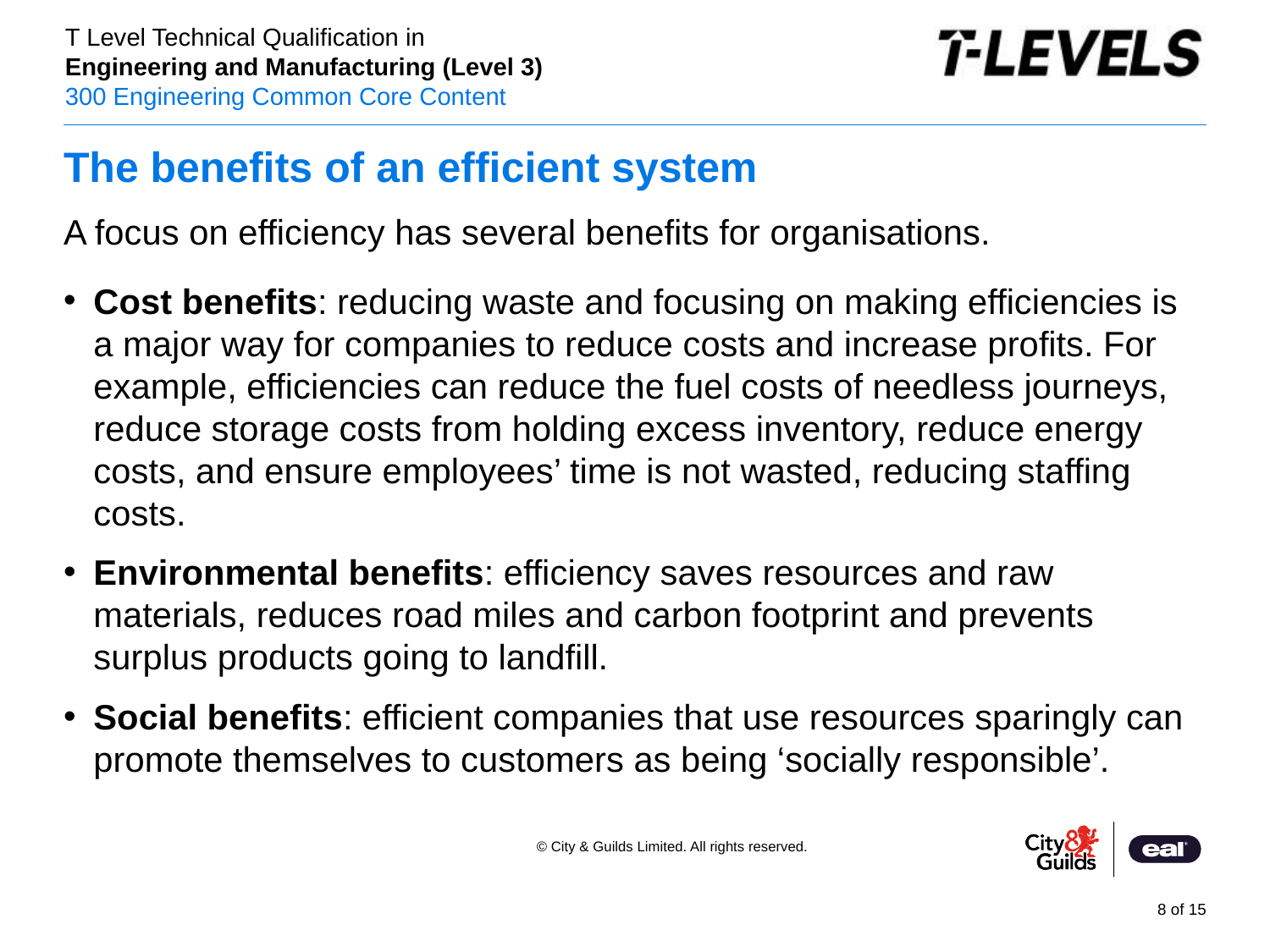

# The benefits of an efficient system
A focus on efficiency has several benefits for organisations.
Cost benefits: reducing waste and focusing on making efficiencies is a major way for companies to reduce costs and increase profits. For example, efficiencies can reduce the fuel costs of needless journeys, reduce storage costs from holding excess inventory, reduce energy costs, and ensure employees’ time is not wasted, reducing staffing costs.
Environmental benefits: efficiency saves resources and raw materials, reduces road miles and carbon footprint and prevents surplus products going to landfill.
Social benefits: efficient companies that use resources sparingly can promote themselves to customers as being ‘socially responsible’.